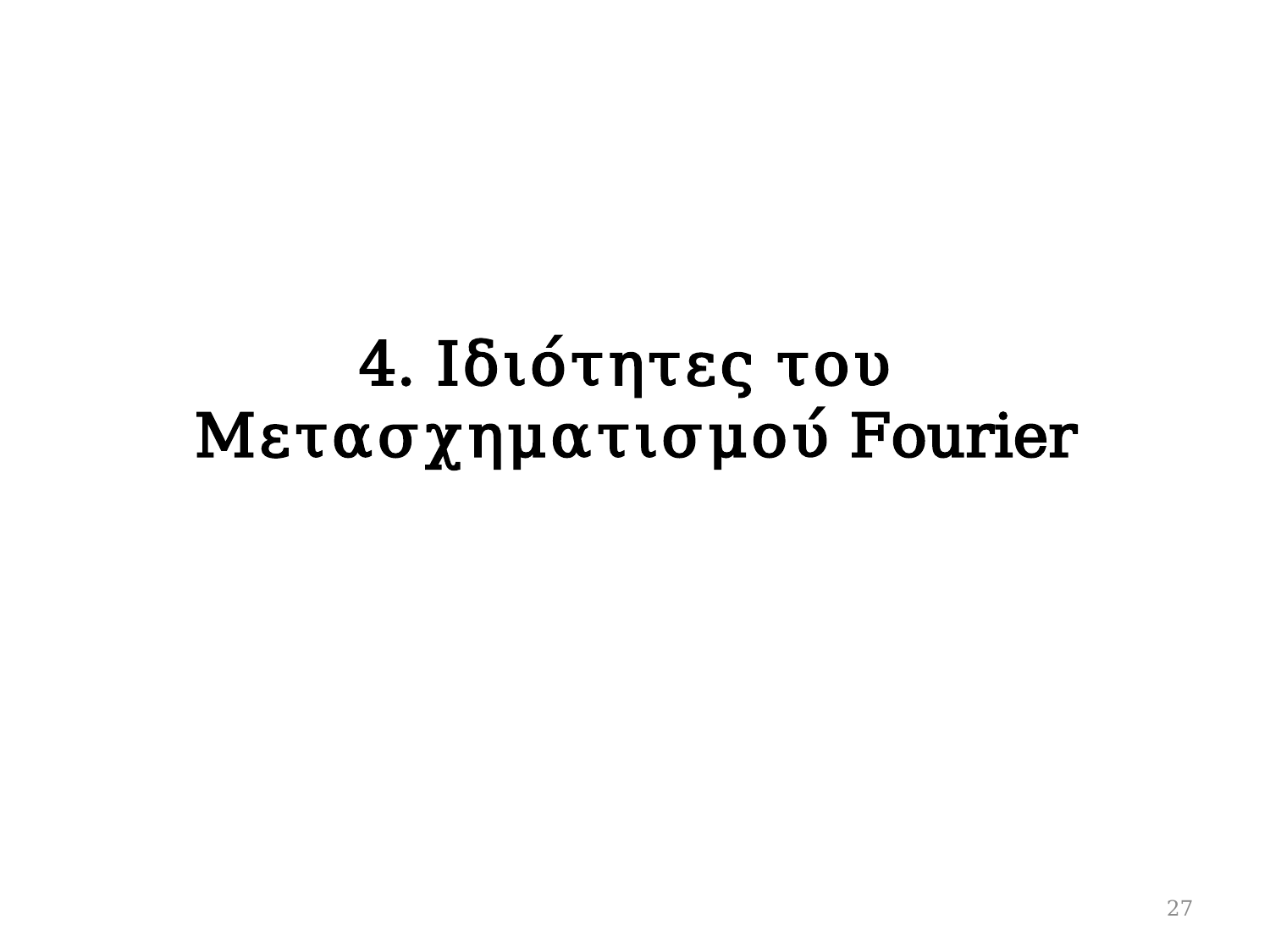

# 4. Ιδιότητες του Μετασχηματισμού Fourier
27